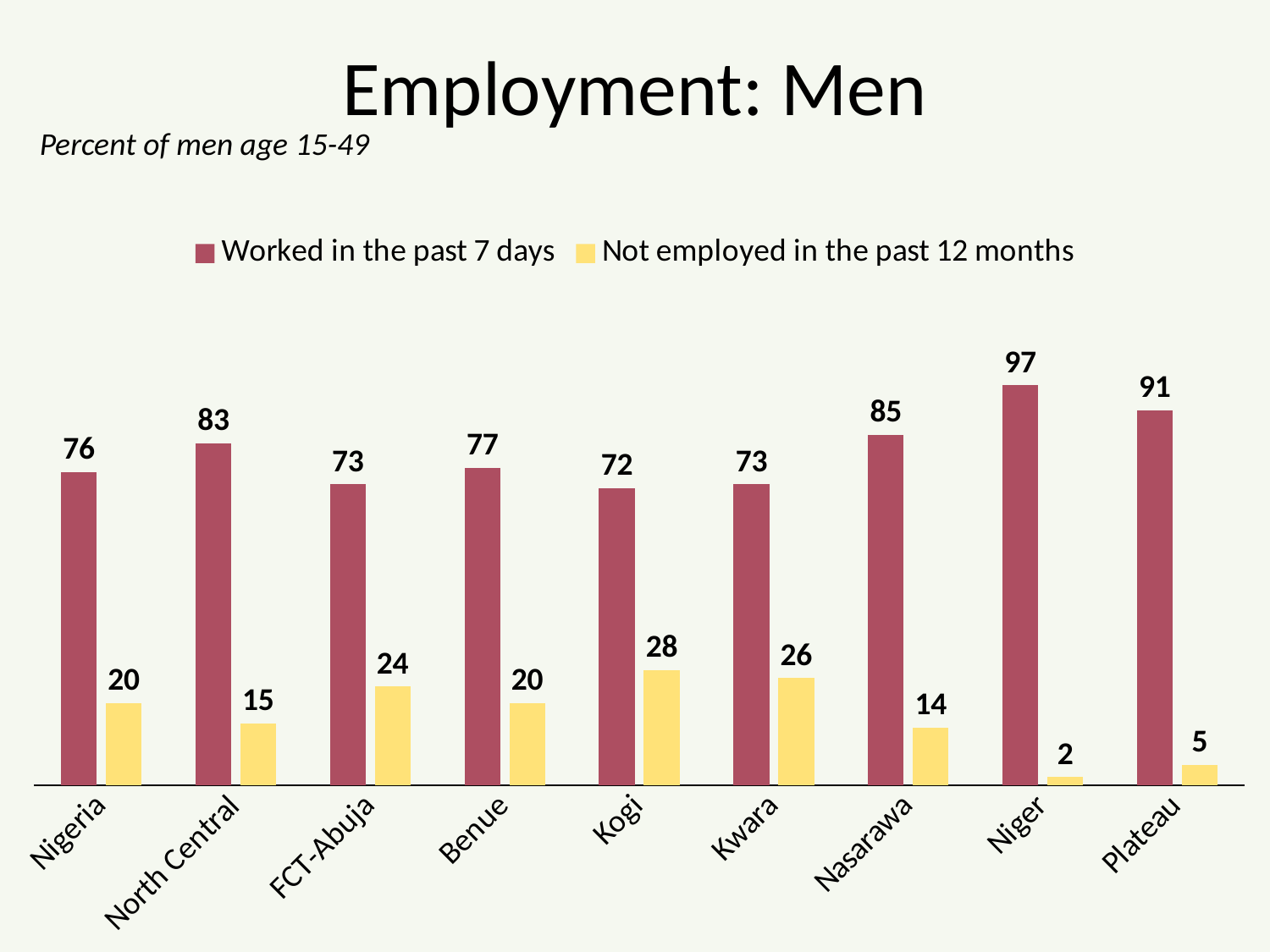

# Employment: Men
Percent of men age 15-49

### Chart

| Category | Worked in the past 7 days | Not employed in the past 12 months |
|---|---|---|
| Nigeria | 76.0 | 20.0 |
| North Central | 83.0 | 15.0 |
| FCT-Abuja | 73.0 | 24.0 |
| Benue | 77.0 | 20.0 |
| Kogi | 72.0 | 28.0 |
| Kwara | 73.0 | 26.0 |
| Nasarawa | 85.0 | 14.0 |
| Niger | 97.0 | 2.0 |
| Plateau | 91.0 | 5.0 |